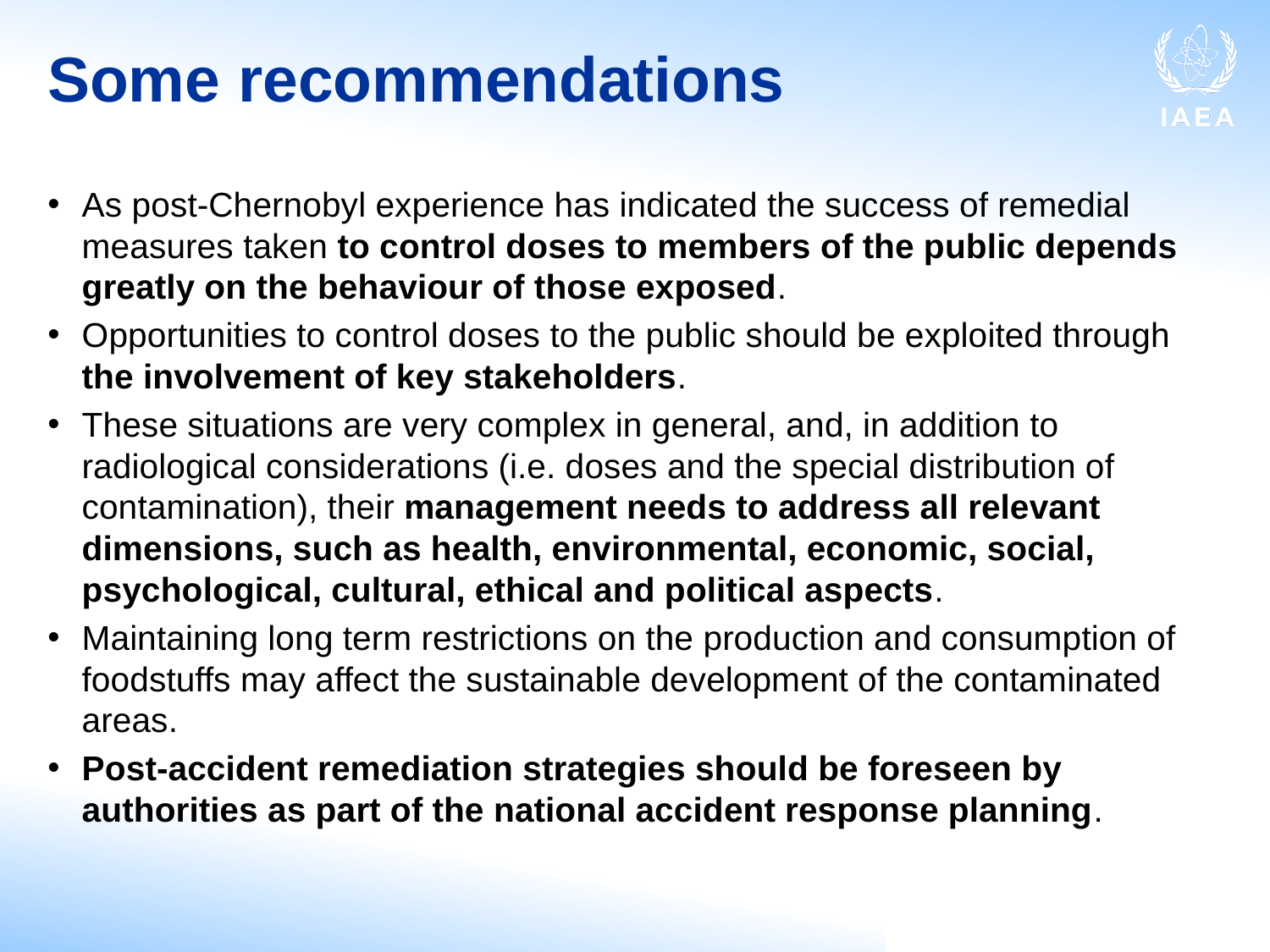

# Some recommendations
As post-Chernobyl experience has indicated the success of remedial measures taken to control doses to members of the public depends greatly on the behaviour of those exposed.
Opportunities to control doses to the public should be exploited through the involvement of key stakeholders.
These situations are very complex in general, and, in addition to radiological considerations (i.e. doses and the special distribution of contamination), their management needs to address all relevant dimensions, such as health, environmental, economic, social, psychological, cultural, ethical and political aspects.
Maintaining long term restrictions on the production and consumption of foodstuffs may affect the sustainable development of the contaminated areas.
Post-accident remediation strategies should be foreseen by authorities as part of the national accident response planning.